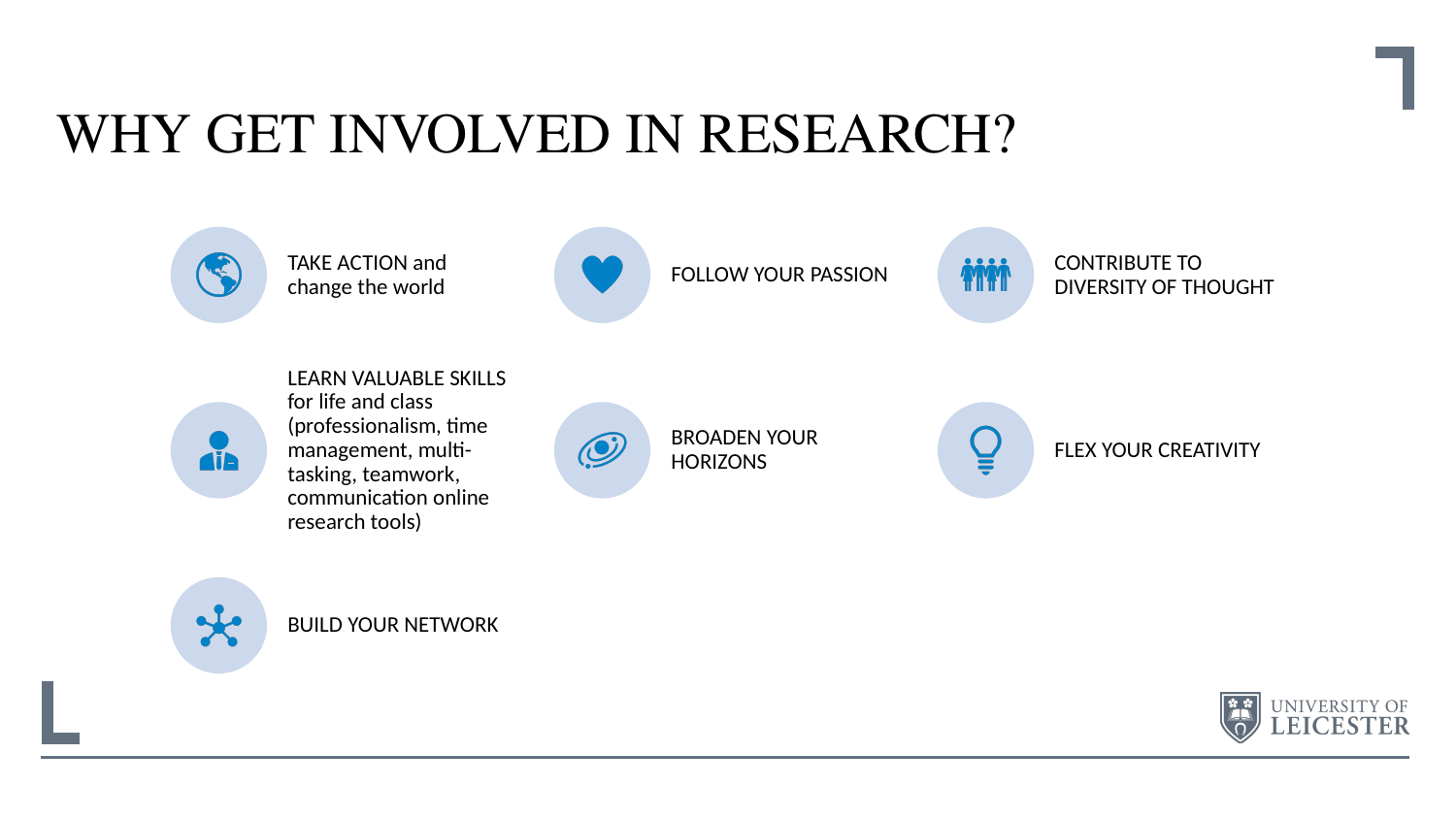

# Why get involved in research?
TAKE ACTION and change the world
FOLLOW YOUR PASSION
CONTRIBUTE TO DIVERSITY OF THOUGHT
LEARN VALUABLE SKILLS for life and class (professionalism, time management, multi-tasking, teamwork, communication online research tools)
BROADEN YOUR HORIZONS
FLEX YOUR CREATIVITY
BUILD YOUR NETWORK